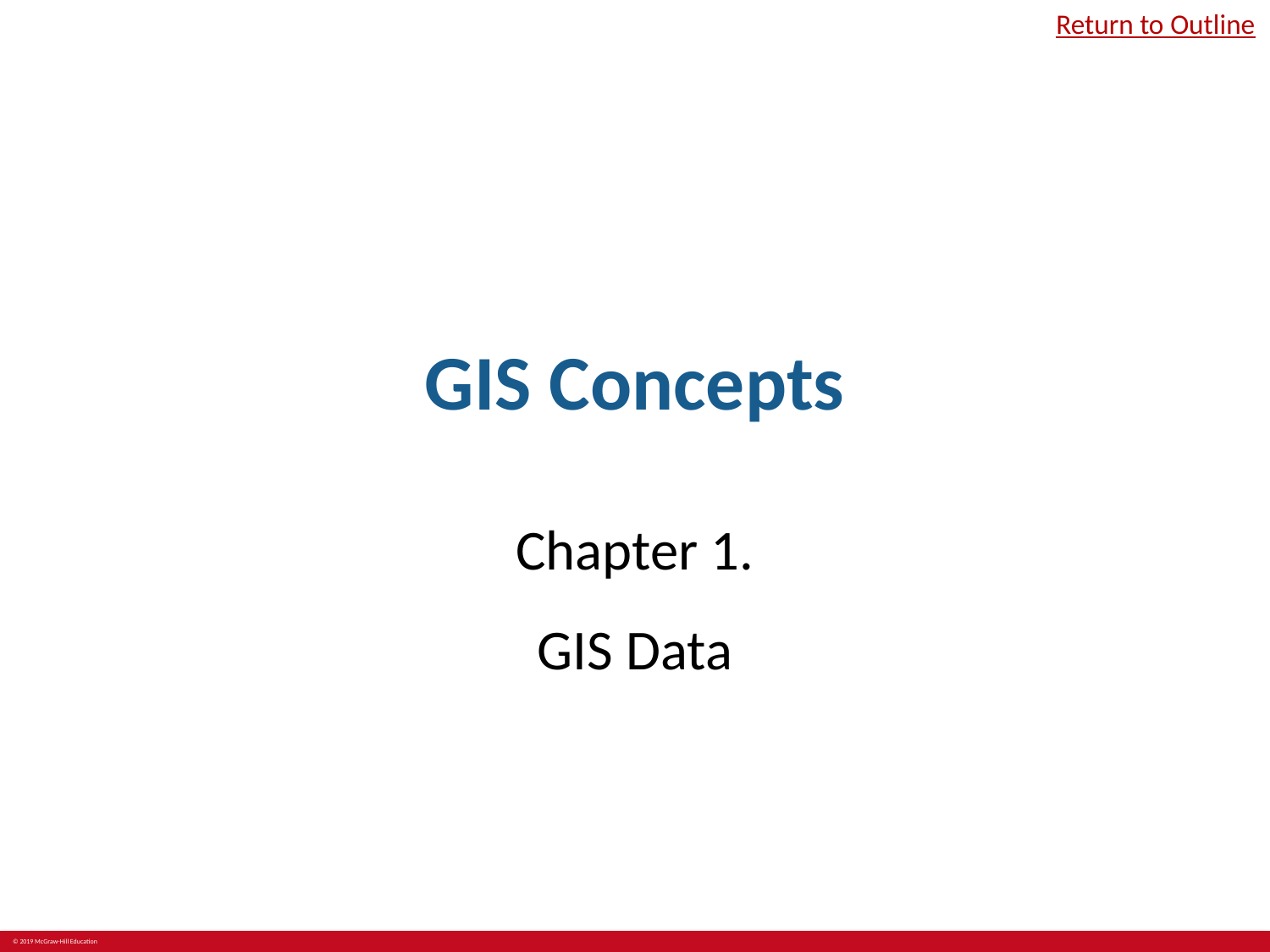

Return to Outline
# GIS Concepts
Chapter 1.
GIS Data